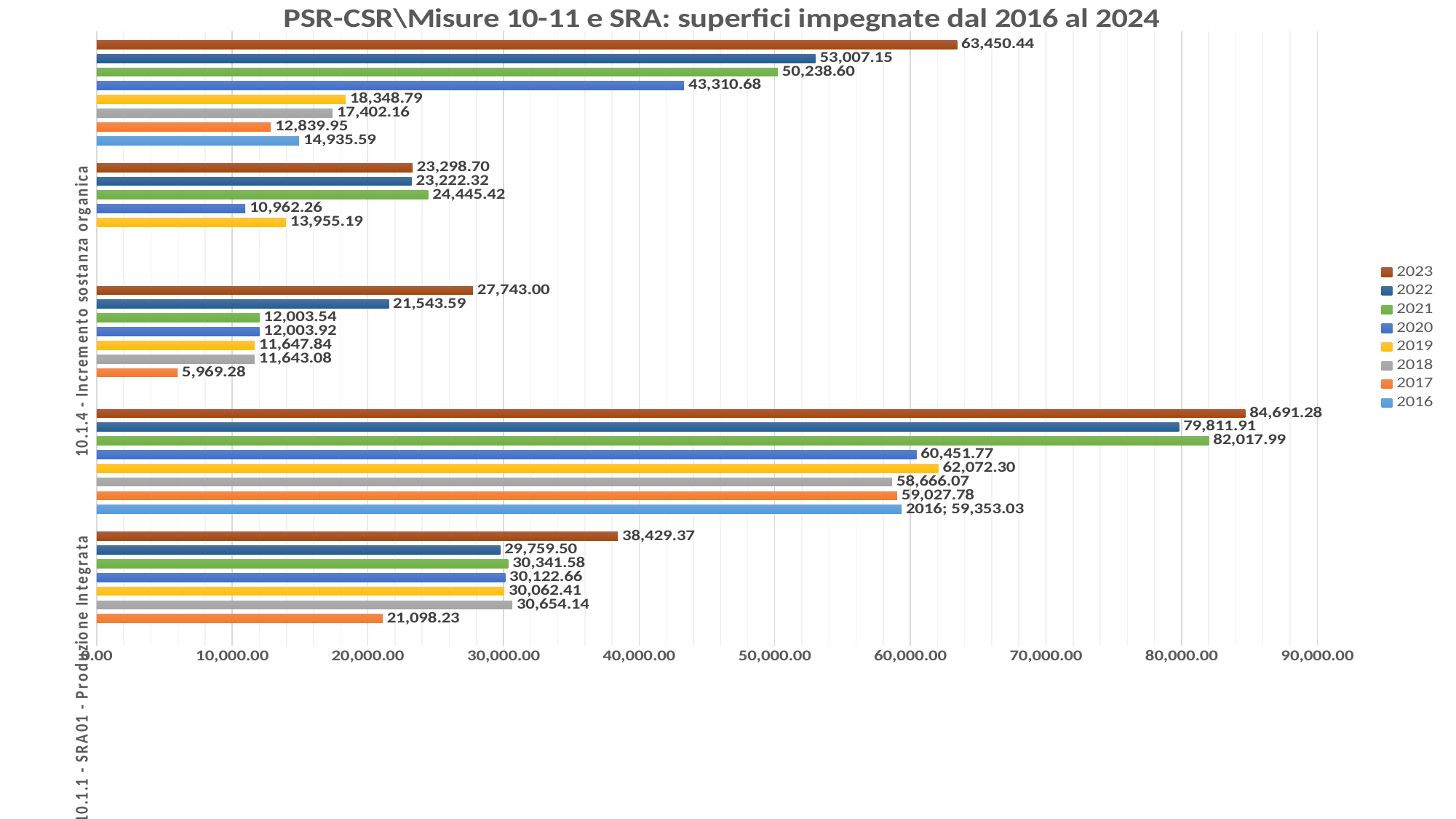

### Chart: PSR-CSR\Misure 10-11 e SRA: superfici impegnate dal 2016 al 2024

| Category | 2016 | 2017 | 2018 | 2019 | 2020 | 2021 | 2022 | 2023 |
|---|---|---|---|---|---|---|---|---|
| 10.1.1 - SRA01 - Produzione Integrata | None | 21098.231999999993 | 30654.144200000017 | 30062.408800000016 | 30122.6613 | 30341.58480000001 | 29759.503700000012 | 38429.370400000014 |
| 10.1.2 - Miglioramento Prati-Pascoli | 59353.033499999925 | 59027.78080000004 | 58666.0702 | 62072.30280000002 | 60451.77339999994 | 82017.99479999991 | 79811.91079999984 | 84691.27739999993 |
| 10.1.3 - SRA03-06 - Agricoltura Conservativa | None | 5969.2768 | 11643.075899999998 | 11647.837699999998 | 12003.9215 | 12003.539200000007 | 21543.59170000001 | 27743.0 |
| 10.1.4 - Incremento sostanza organica | None | None | None | 13955.190600000007 | 10962.26070000001 | 24445.420799999967 | 23222.321999999982 | 23298.700700000027 |
| 11 - SRA29 -  Biologico  | 14935.5864 | 12839.953699999998 | 17402.1564 | 18348.7926 | 43310.68069999998 | 50238.5983 | 53007.1481 | 63450.4445 |